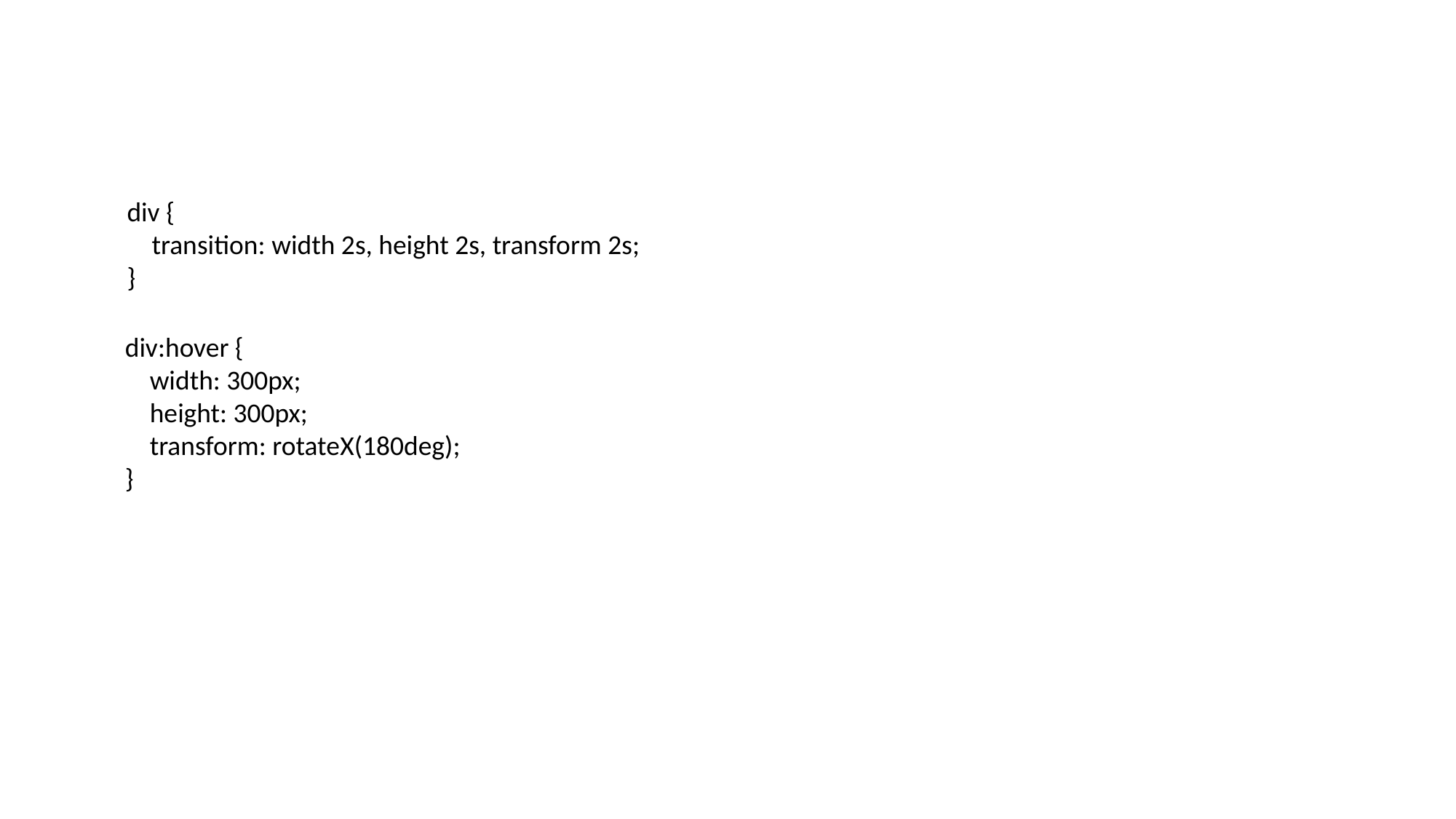

div {
    transition: width 2s, height 2s, transform 2s;
}
div:hover {
    width: 300px;
    height: 300px;
    transform: rotateX(180deg);
}